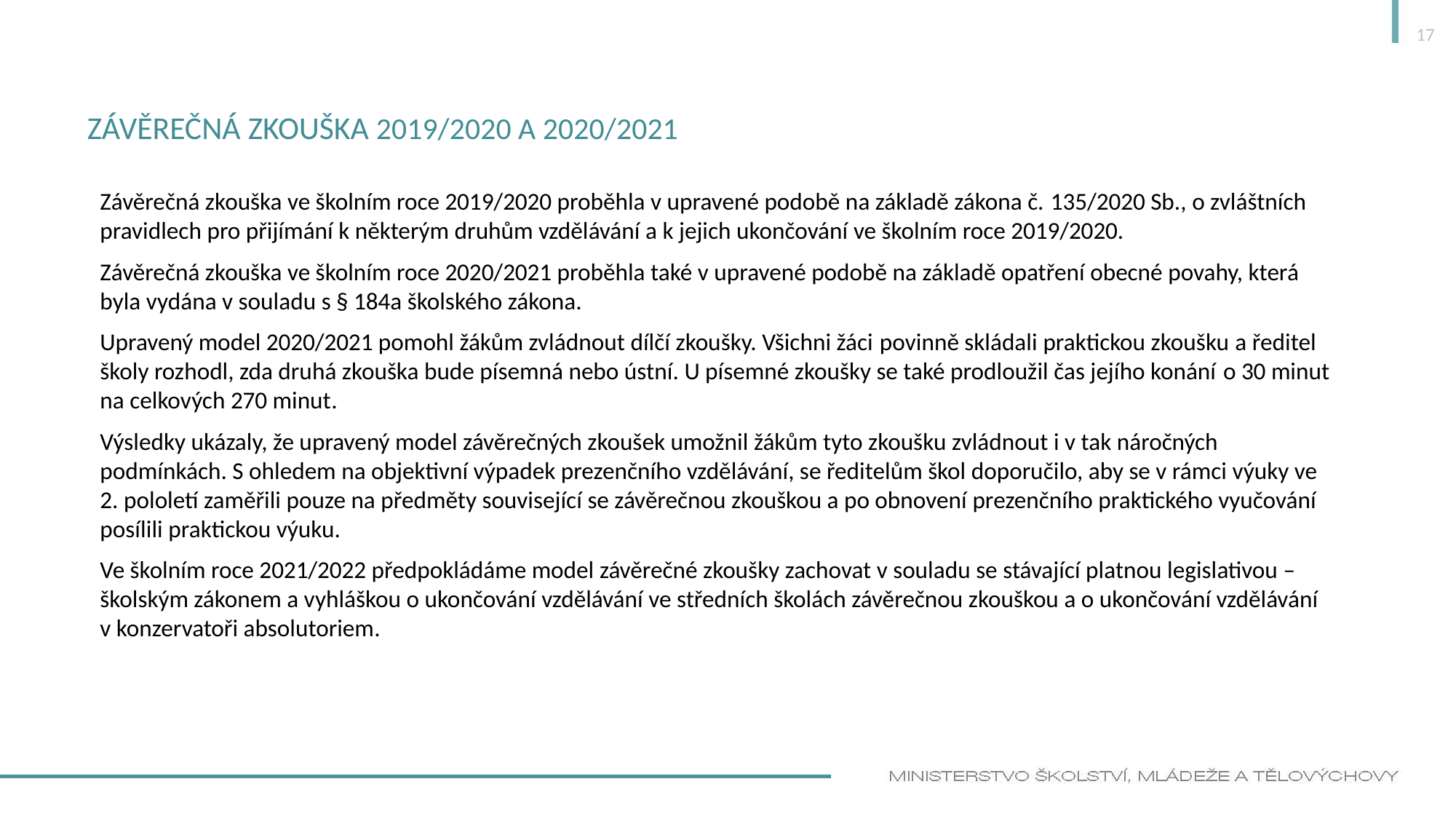

17
# ZÁVĚREČNÁ ZKOUŠKa 2019/2020 a 2020/2021
Závěrečná zkouška ve školním roce 2019/2020 proběhla v upravené podobě na základě zákona č. 135/2020 Sb., o zvláštních pravidlech pro přijímání k některým druhům vzdělávání a k jejich ukončování ve školním roce 2019/2020.
Závěrečná zkouška ve školním roce 2020/2021 proběhla také v upravené podobě na základě opatření obecné povahy, která byla vydána v souladu s § 184a školského zákona.
Upravený model 2020/2021 pomohl žákům zvládnout dílčí zkoušky. Všichni žáci povinně skládali praktickou zkoušku a ředitel školy rozhodl, zda druhá zkouška bude písemná nebo ústní. U písemné zkoušky se také prodloužil čas jejího konání o 30 minut na celkových 270 minut.
Výsledky ukázaly, že upravený model závěrečných zkoušek umožnil žákům tyto zkoušku zvládnout i v tak náročných podmínkách. S ohledem na objektivní výpadek prezenčního vzdělávání, se ředitelům škol doporučilo, aby se v rámci výuky ve 2. pololetí zaměřili pouze na předměty související se závěrečnou zkouškou a po obnovení prezenčního praktického vyučování posílili praktickou výuku.
Ve školním roce 2021/2022 předpokládáme model závěrečné zkoušky zachovat v souladu se stávající platnou legislativou – školským zákonem a vyhláškou o ukončování vzdělávání ve středních školách závěrečnou zkouškou a o ukončování vzdělávání v konzervatoři absolutoriem.